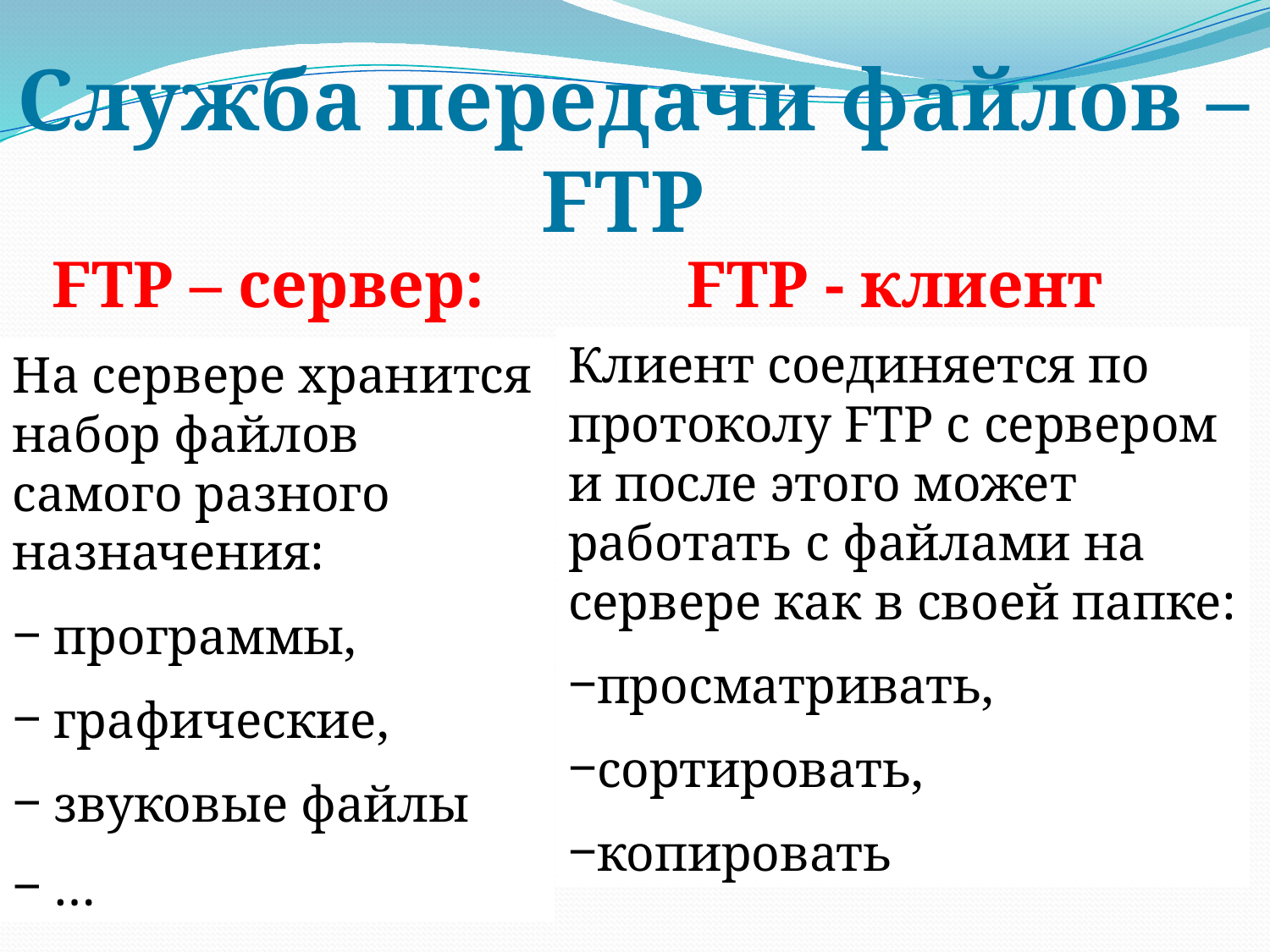

#
Служба передачи файлов – FTP
FTP – сервер:
FTP - клиент
Клиент соединяется по протоколу FTP c сервером и после этого может работать с файлами на сервере как в своей папке:
просматривать,
сортировать,
копировать
На сервере хранится набор файлов самого разного назначения:
 программы,
 графические,
 звуковые файлы
 …